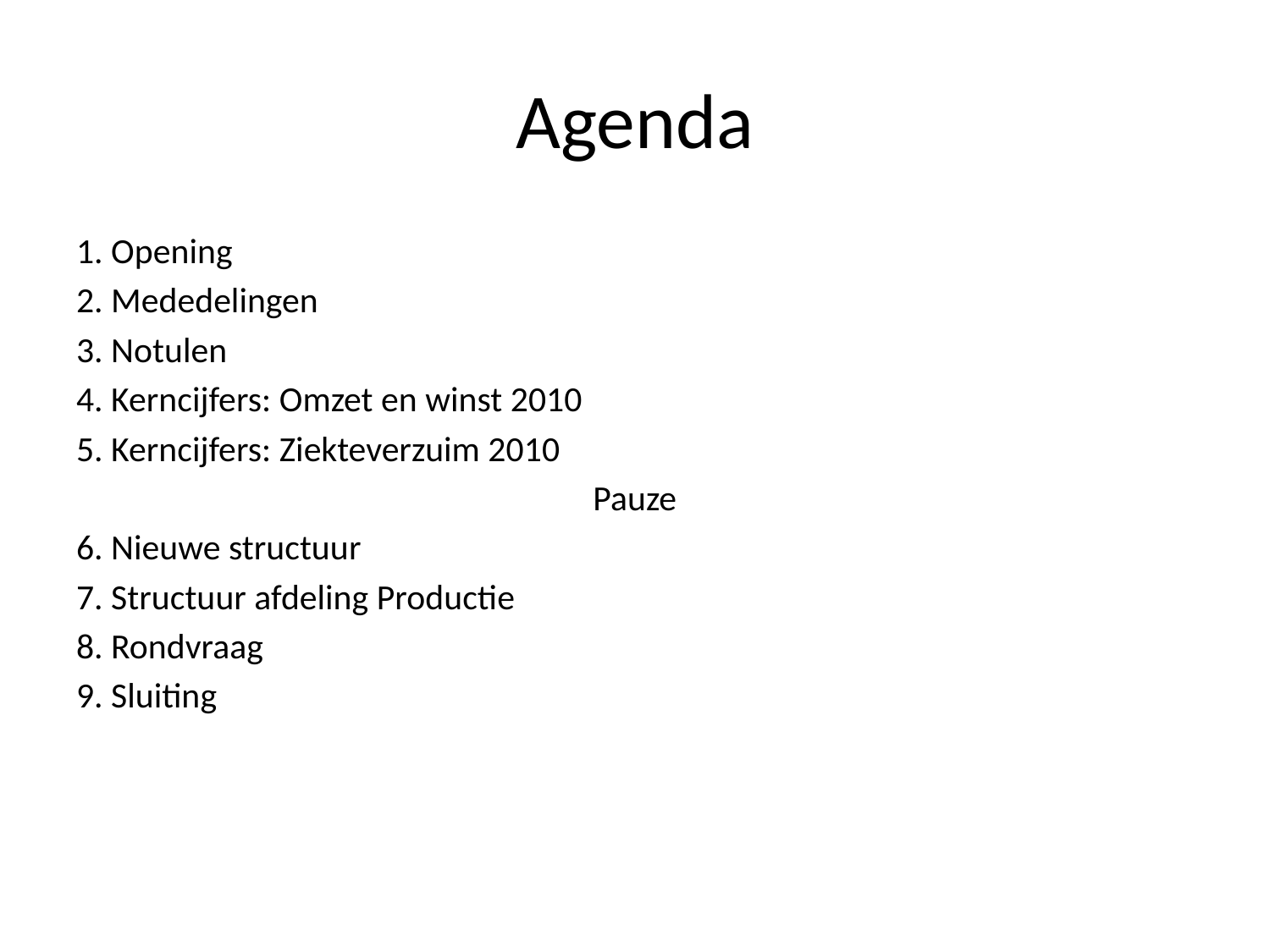

# Agenda
1. Opening
2. Mededelingen
3. Notulen
4. Kerncijfers: Omzet en winst 2010
5. Kerncijfers: Ziekteverzuim 2010
Pauze
6. Nieuwe structuur
7. Structuur afdeling Productie
8. Rondvraag
9. Sluiting